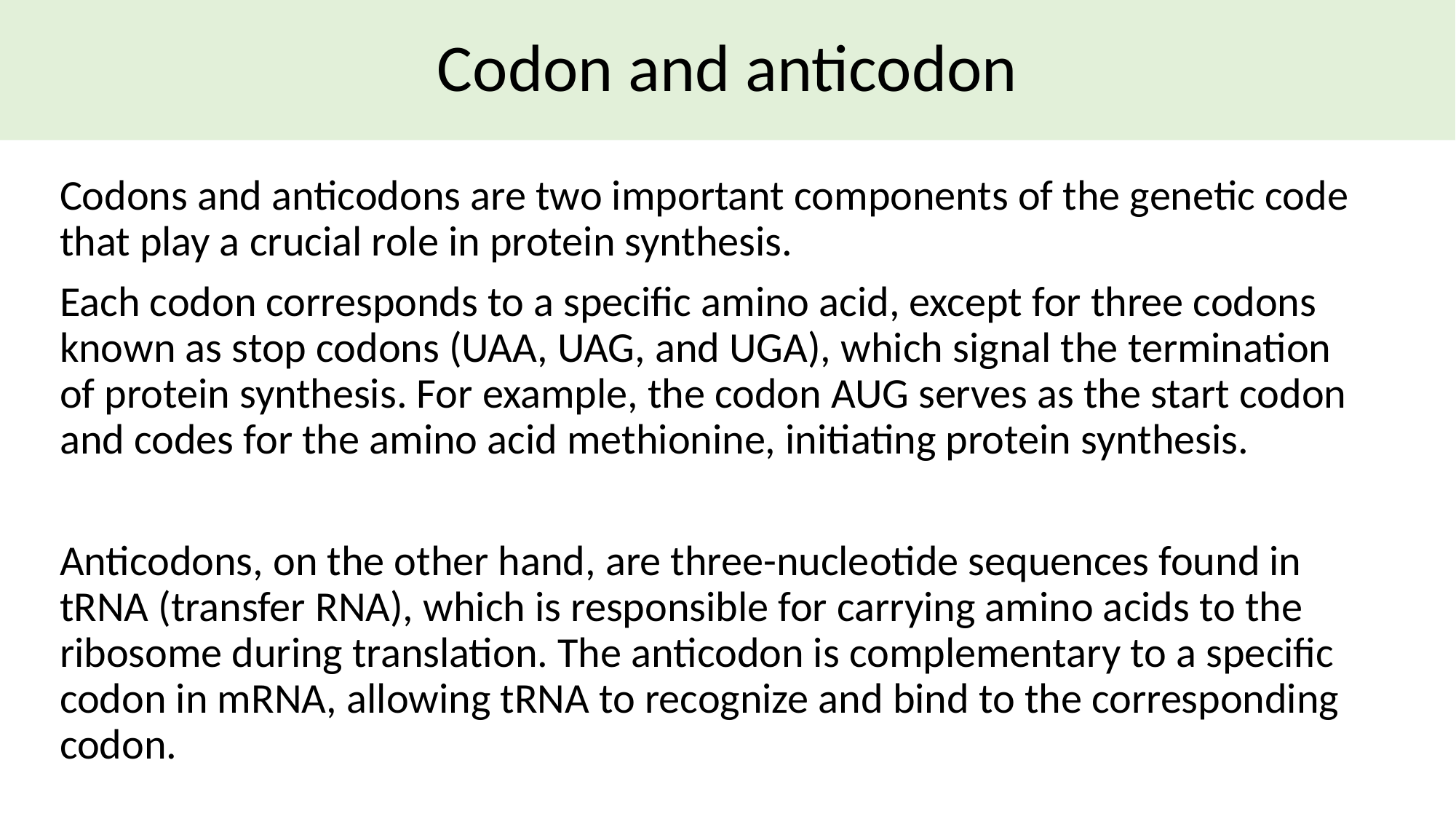

# Codon and anticodon
Codons and anticodons are two important components of the genetic code that play a crucial role in protein synthesis.
Each codon corresponds to a specific amino acid, except for three codons known as stop codons (UAA, UAG, and UGA), which signal the termination of protein synthesis. For example, the codon AUG serves as the start codon and codes for the amino acid methionine, initiating protein synthesis.

Anticodons, on the other hand, are three-nucleotide sequences found in tRNA (transfer RNA), which is responsible for carrying amino acids to the ribosome during translation. The anticodon is complementary to a specific codon in mRNA, allowing tRNA to recognize and bind to the corresponding codon.